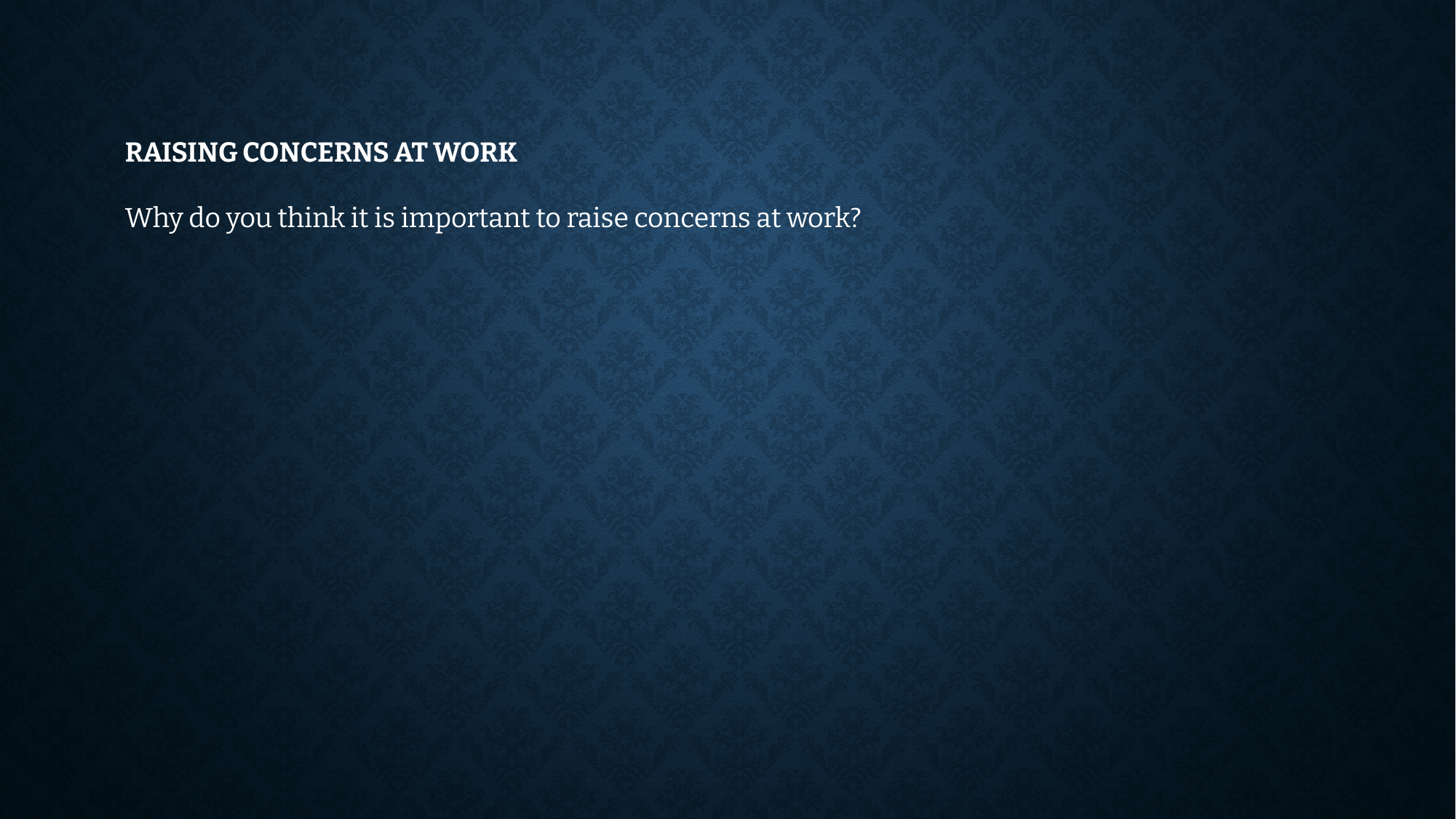

RAISING CONCERNS AT WORK

Why do you think it is important to raise concerns at work?